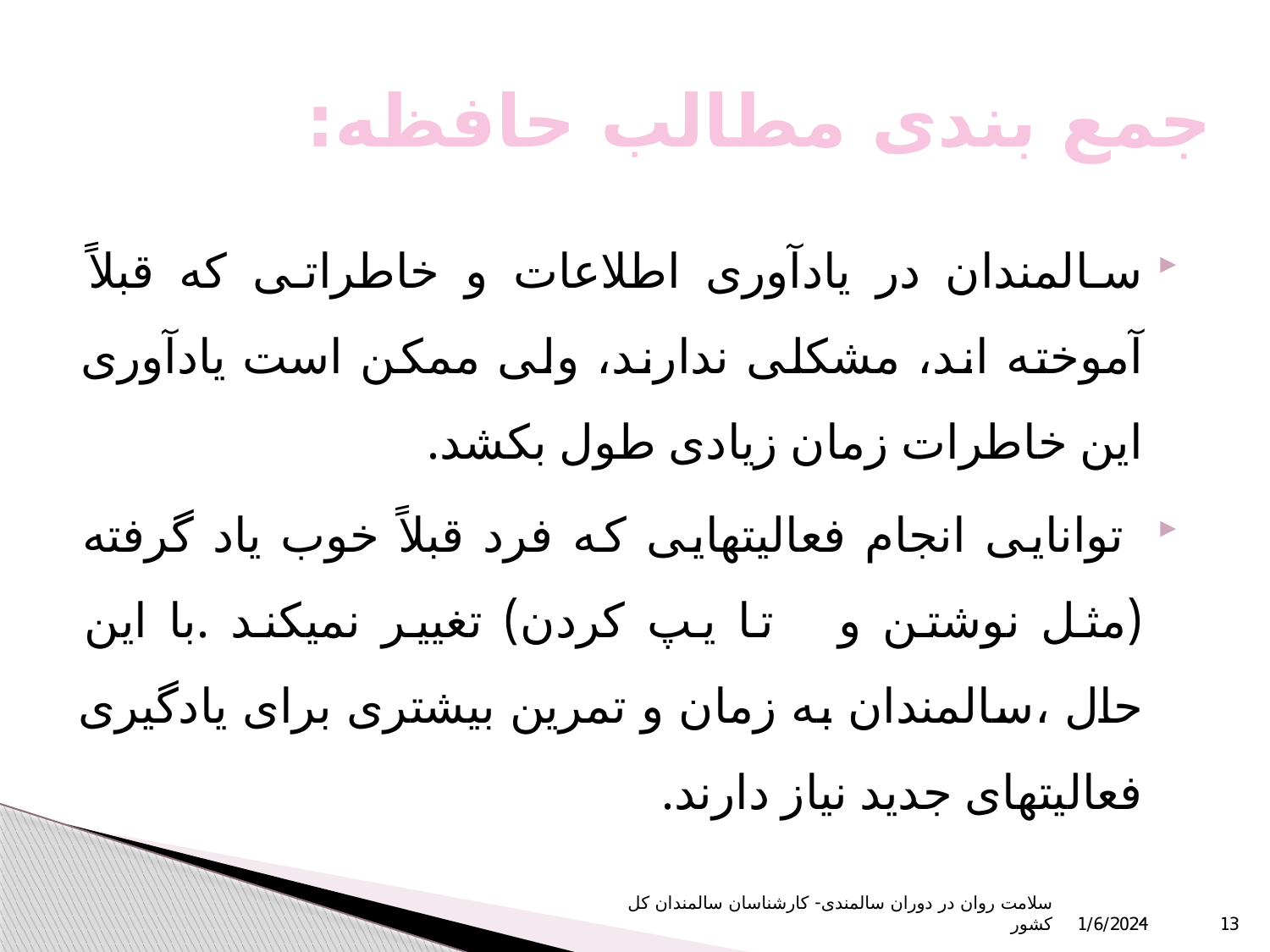

# جمع بندی مطالب حافظه:
سالمندان در یادآوری اطلاعات و خاطراتی که قبلاً آموخته اند، مشکلی ندارند، ولی ممکن است یادآوری این خاطرات زمان زیادی طول بکشد.
 توانایی انجام فعالیتهایی که فرد قبلاً خوب یاد گرفته (مثل نوشتن و   تا یپ کردن) تغییر نمیکند .با این حال ،سالمندان به زمان و تمرین بیشتری برای یادگیری فعالیتهای جدید نیاز دارند.

سلامت روان در دوران سالمندی- کارشناسان سالمندان کل کشور
1/6/2024
13